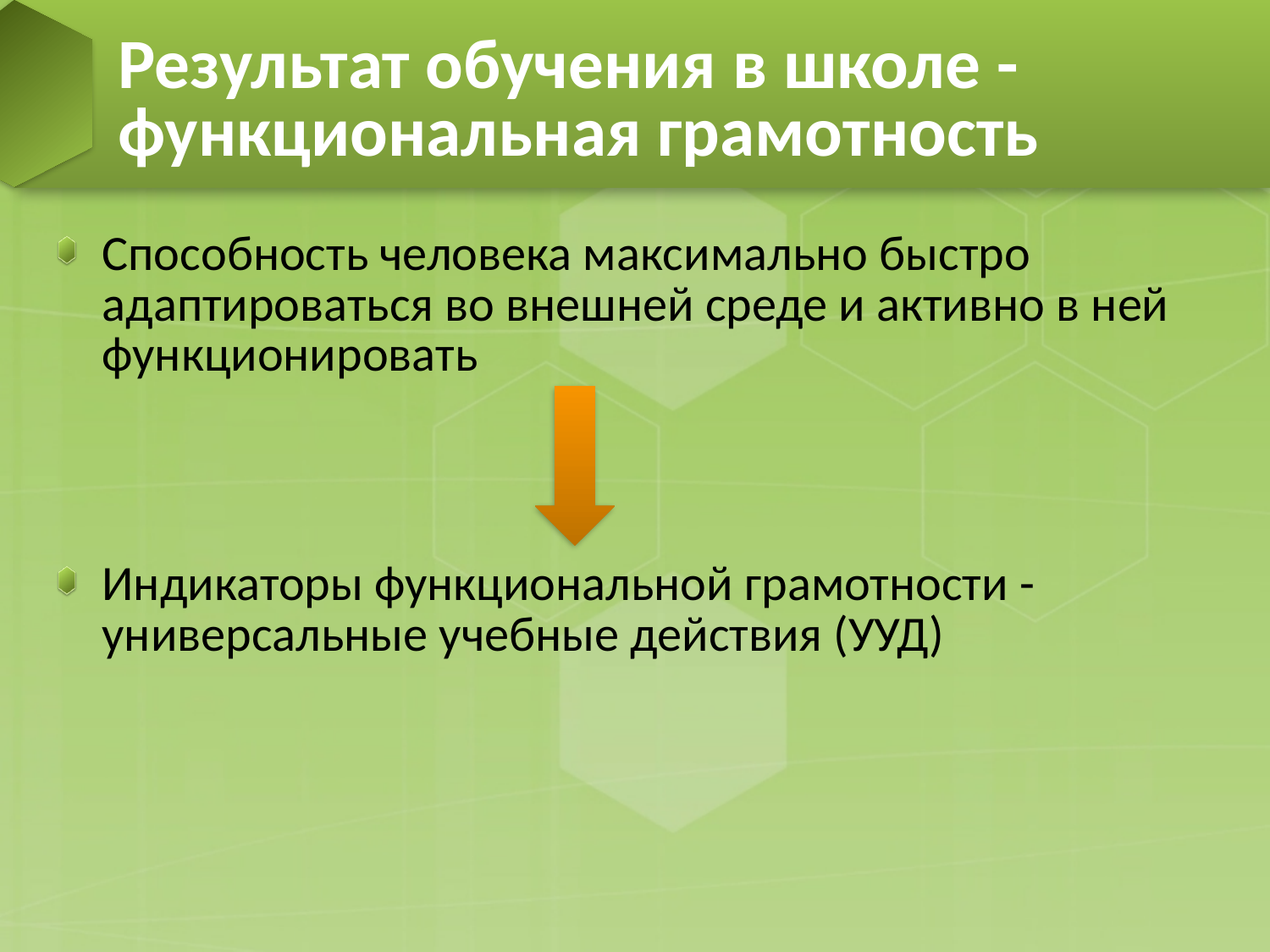

# Результат обучения в школе - функциональная грамотность
Способность человека максимально быстро адаптироваться во внешней среде и активно в ней функционировать

Индикаторы функциональной грамотности - универсальные учебные действия (УУД)